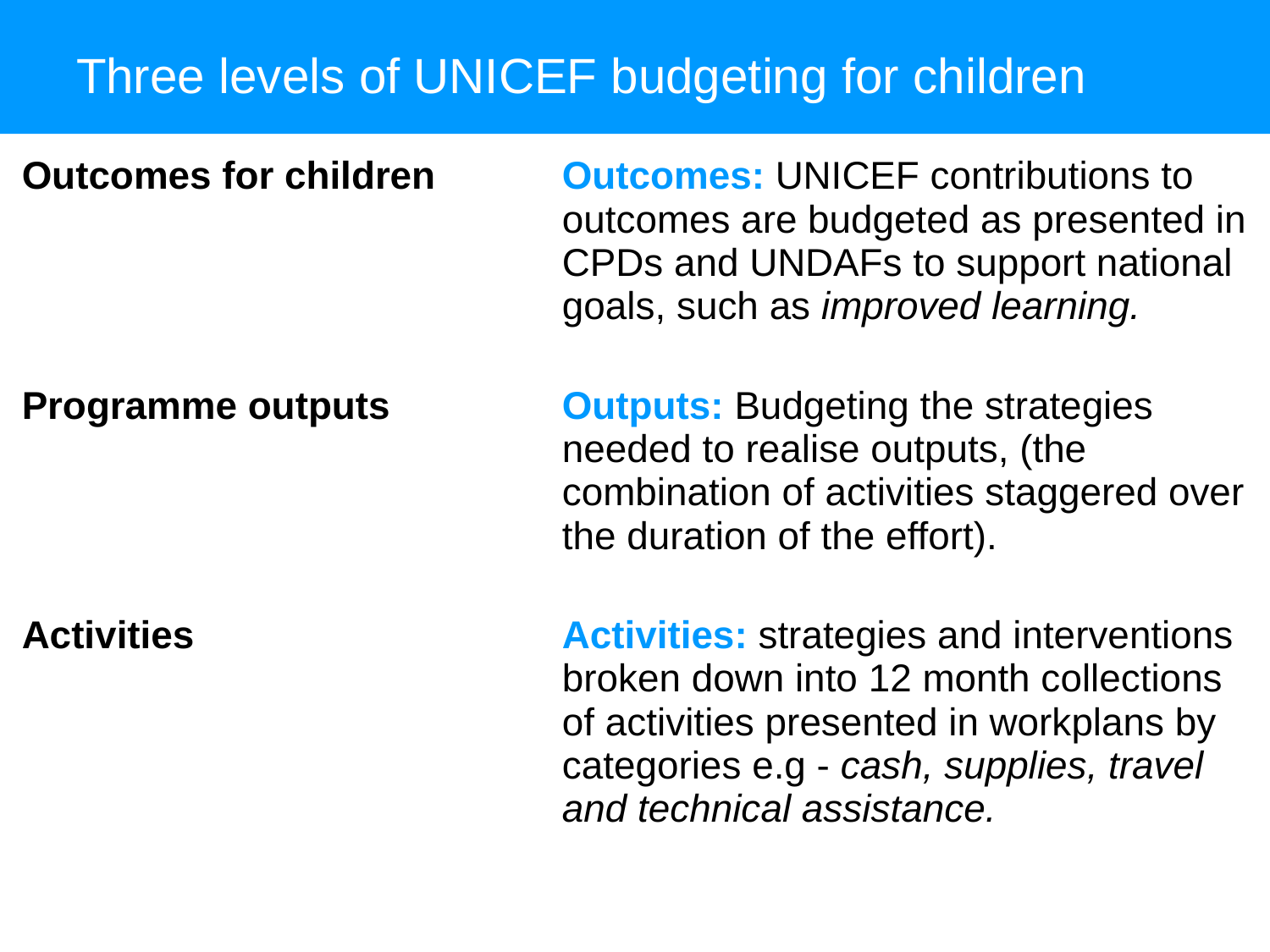

Three levels of UNICEF budgeting for children
#

| Outcomes for children | Outcomes: UNICEF contributions to outcomes are budgeted as presented in CPDs and UNDAFs to support national goals, such as improved learning. |
| --- | --- |
| Programme outputs | Outputs: Budgeting the strategies needed to realise outputs, (the combination of activities staggered over the duration of the effort). |
| Activities | Activities: strategies and interventions broken down into 12 month collections of activities presented in workplans by categories e.g - cash, supplies, travel and technical assistance. |